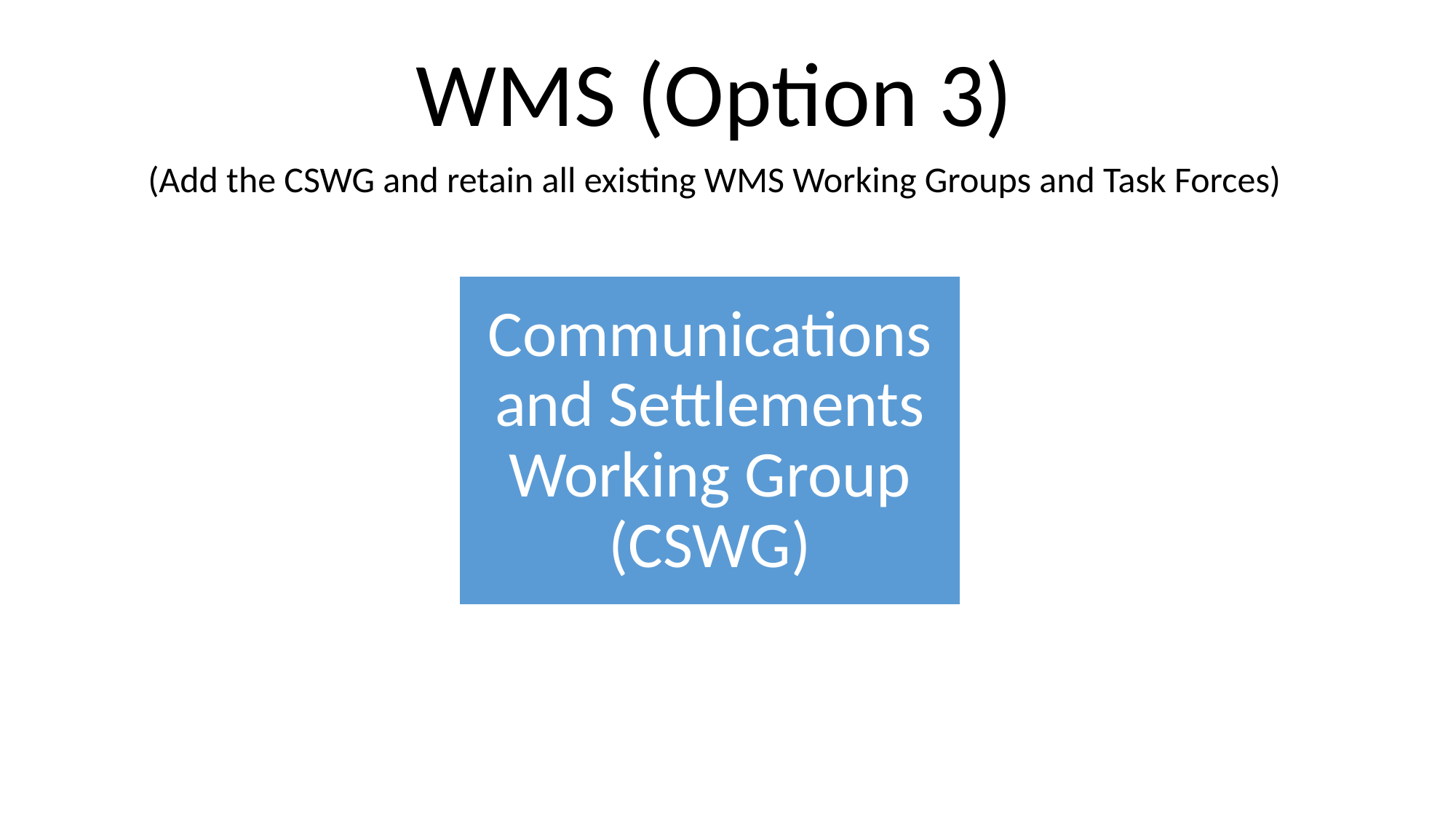

WMS (Option 3)
(Add the CSWG and retain all existing WMS Working Groups and Task Forces)
Communications and Settlements Working Group (CSWG)